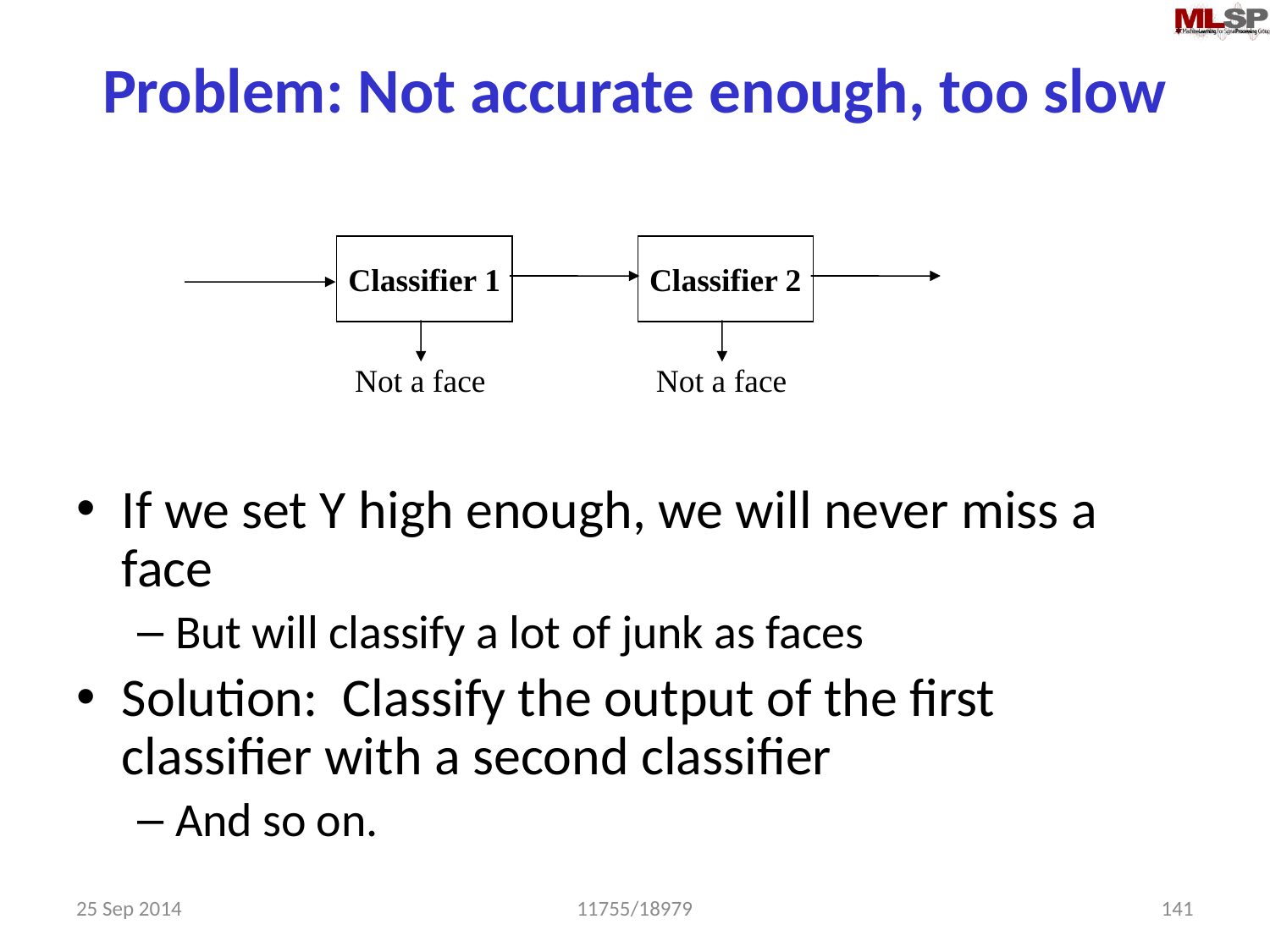

# Problem: Not accurate enough, too slow
Classifier 1
Classifier 2

Not a face
Not a face
If we set Y high enough, we will never miss a face
But will classify a lot of junk as faces
Solution:  Classify the output of the first classifier with a second classifier
And so on.
25 Sep 2014
11755/18979
141